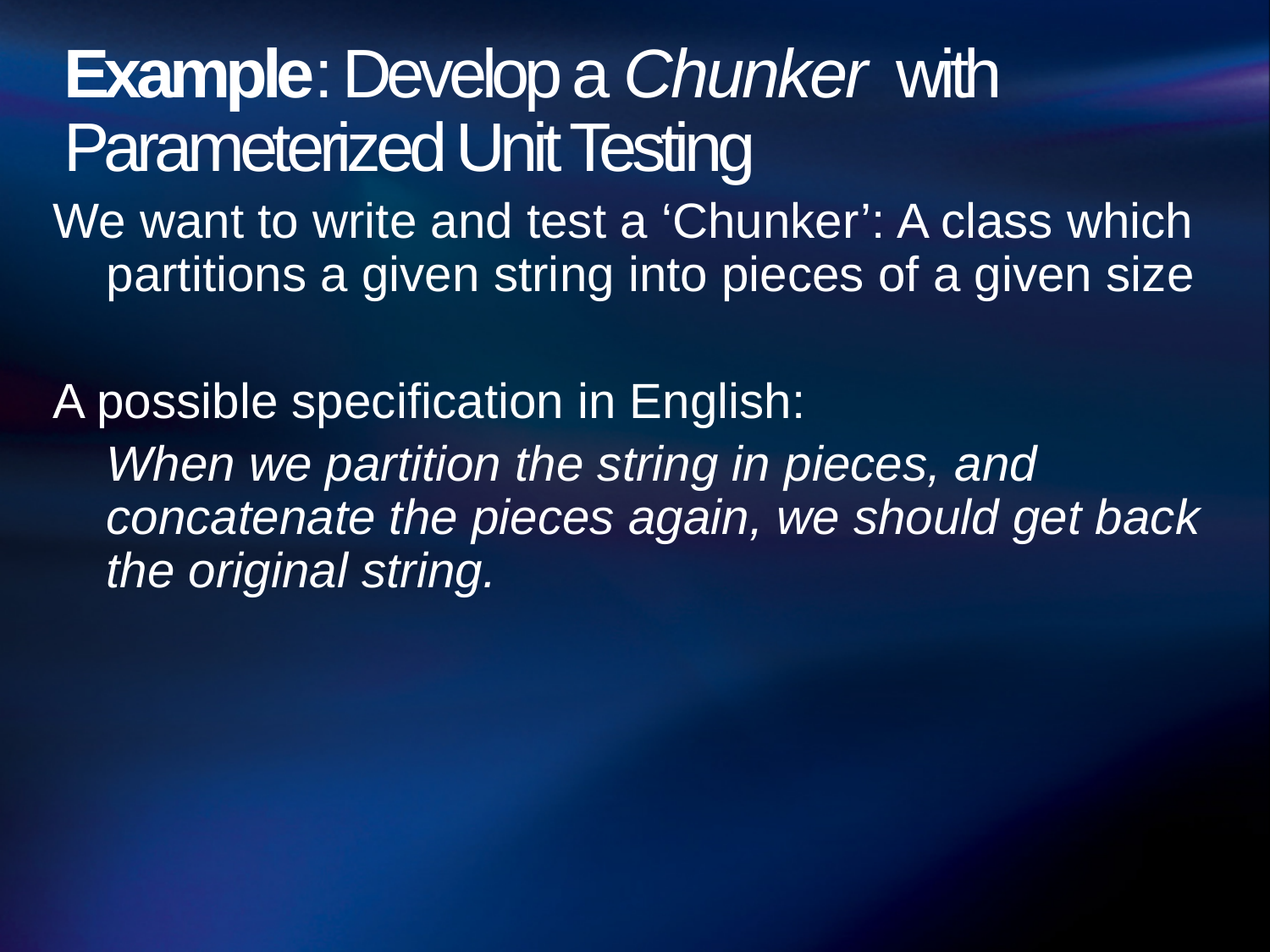

# Example: Develop a Chunker  with Parameterized Unit Testing
We want to write and test a ‘Chunker’: A class which partitions a given string into pieces of a given size

A possible specification in English:
	When we partition the string in pieces, and concatenate the pieces again, we should get back the original string.